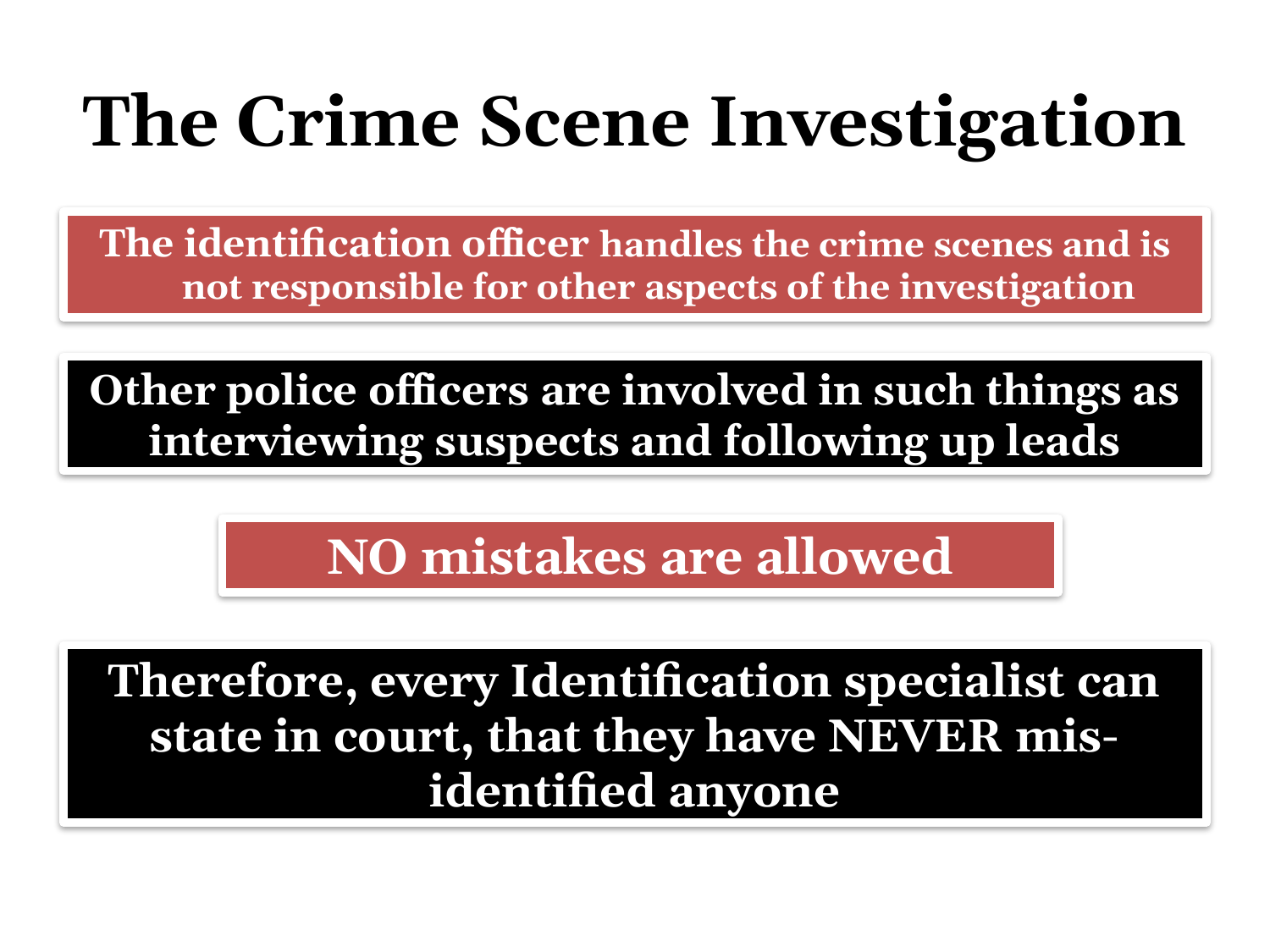

# The Crime Scene Investigation
The identification officer handles the crime scenes and is not responsible for other aspects of the investigation

Other police officers are involved in such things as interviewing suspects and following up leads
NO mistakes are allowed

Therefore, every Identification specialist can state in court, that they have NEVER mis-identified anyone